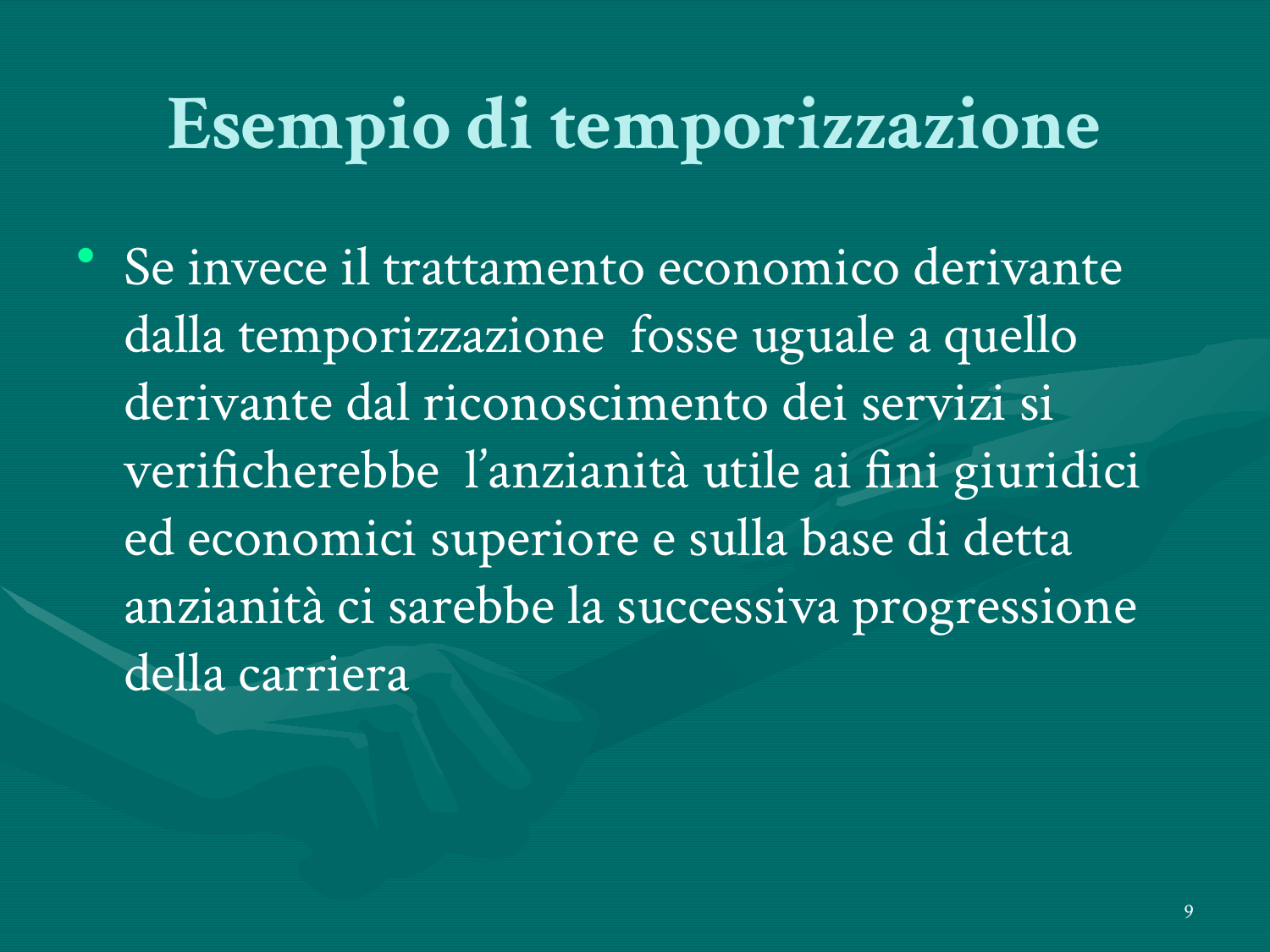

# Esempio di temporizzazione
Se invece il trattamento economico derivante dalla temporizzazione  fosse uguale a quello derivante dal riconoscimento dei servizi si verificherebbe  l’anzianità utile ai fini giuridici ed economici superiore e sulla base di detta anzianità ci sarebbe la successiva progressione della carriera

9